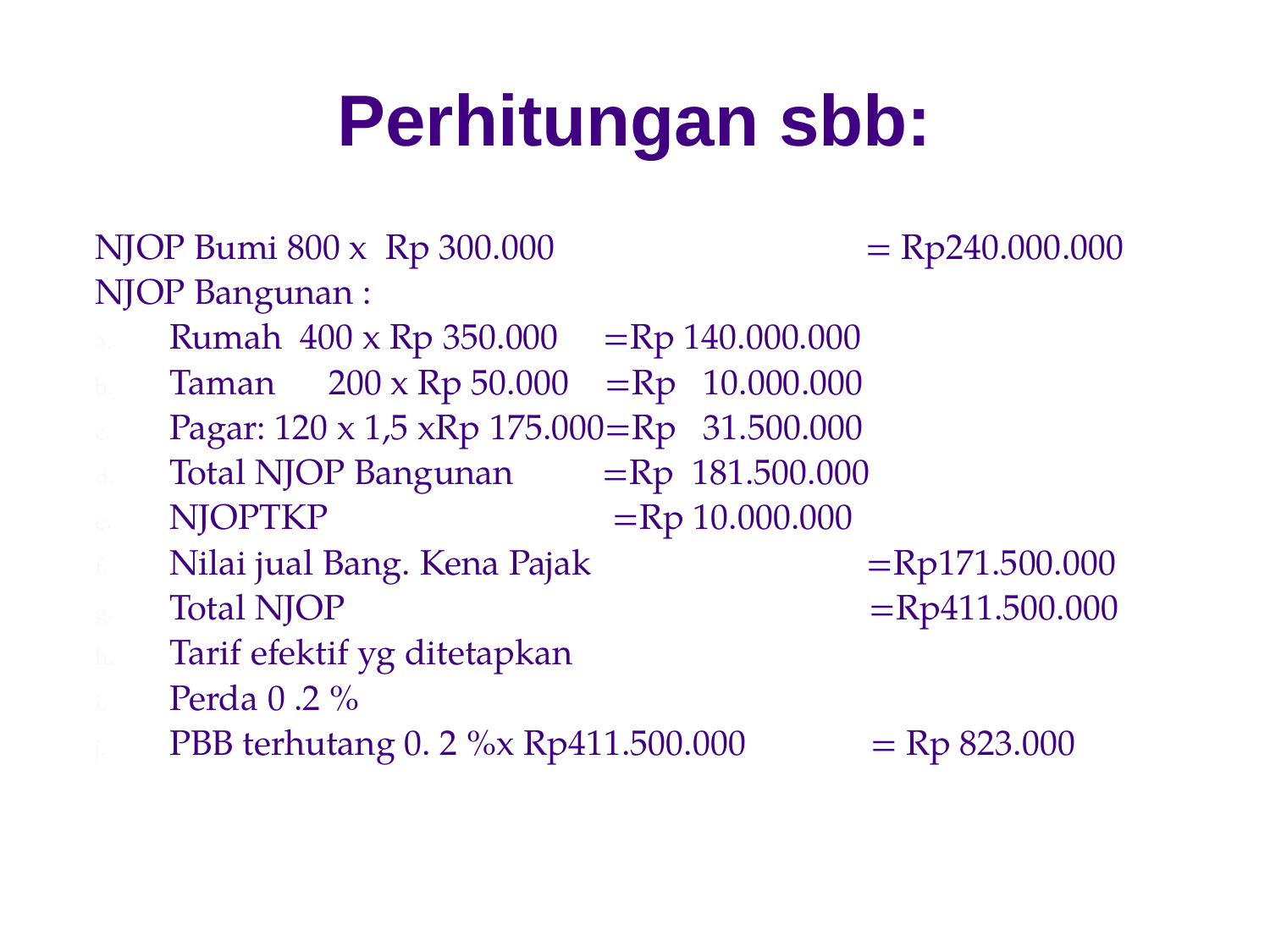

# Perhitungan sbb:
NJOP Bumi 800 x  Rp 300.000                                   = Rp240.000.000
NJOP Bangunan :
Rumah  400 x Rp 350.000     =Rp 140.000.000
Taman      200 x Rp 50.000    =Rp   10.000.000
Pagar: 120 x 1,5 xRp 175.000=Rp   31.500.000
Total NJOP Bangunan          =Rp  181.500.000
NJOPTKP                                =Rp 10.000.000
Nilai jual Bang. Kena Pajak                               =Rp171.500.000
Total NJOP                                                           =Rp411.500.000
Tarif efektif yg ditetapkan
Perda 0 .2 %
PBB terhutang 0. 2 %x Rp411.500.000              = Rp 823.000